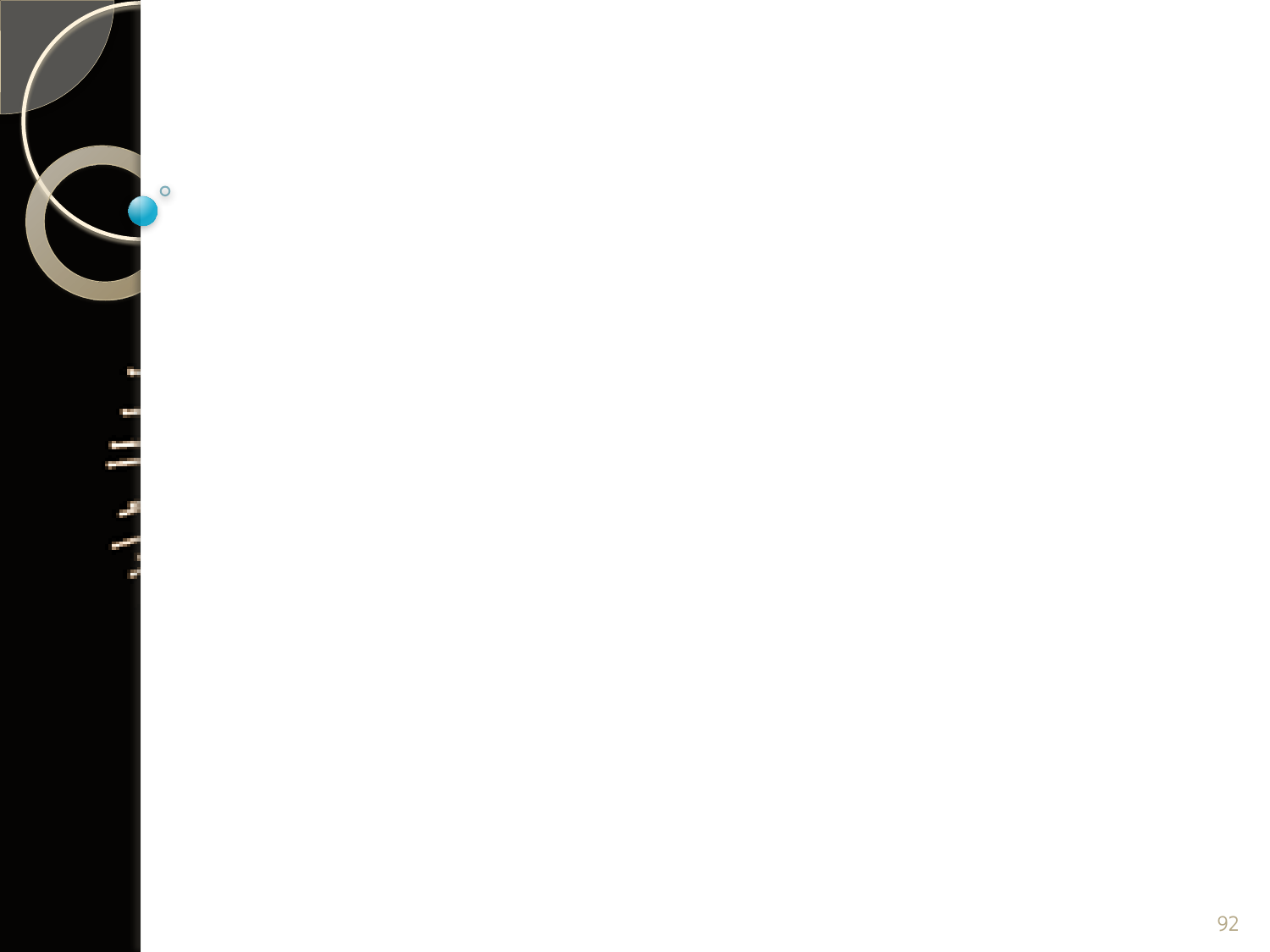

# TERIMAKASIH
TIADA SUKSES TANPA PERJUANGAN
92